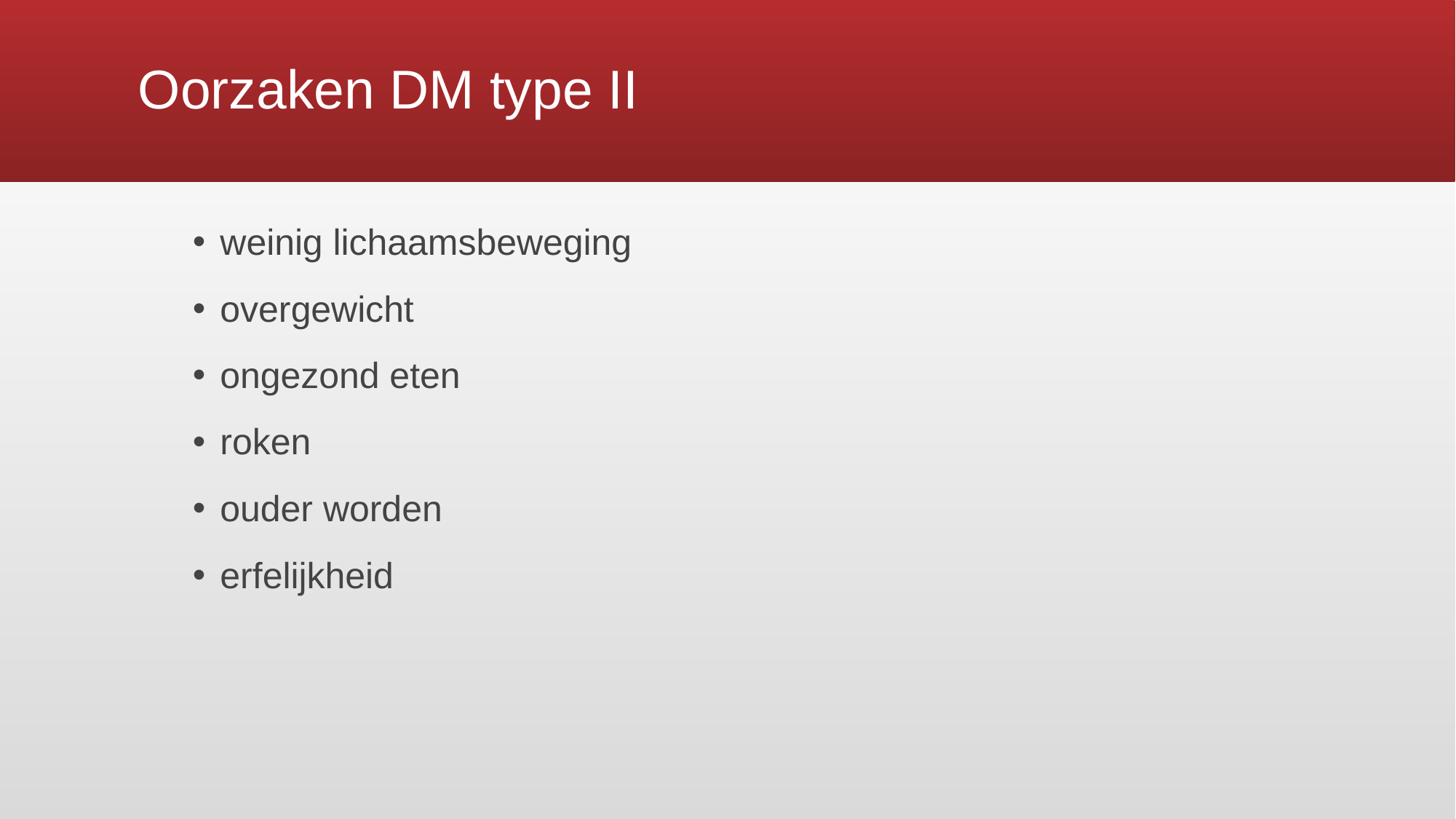

# Oorzaken DM type II
weinig lichaamsbeweging
overgewicht
ongezond eten
roken
ouder worden
erfelijkheid